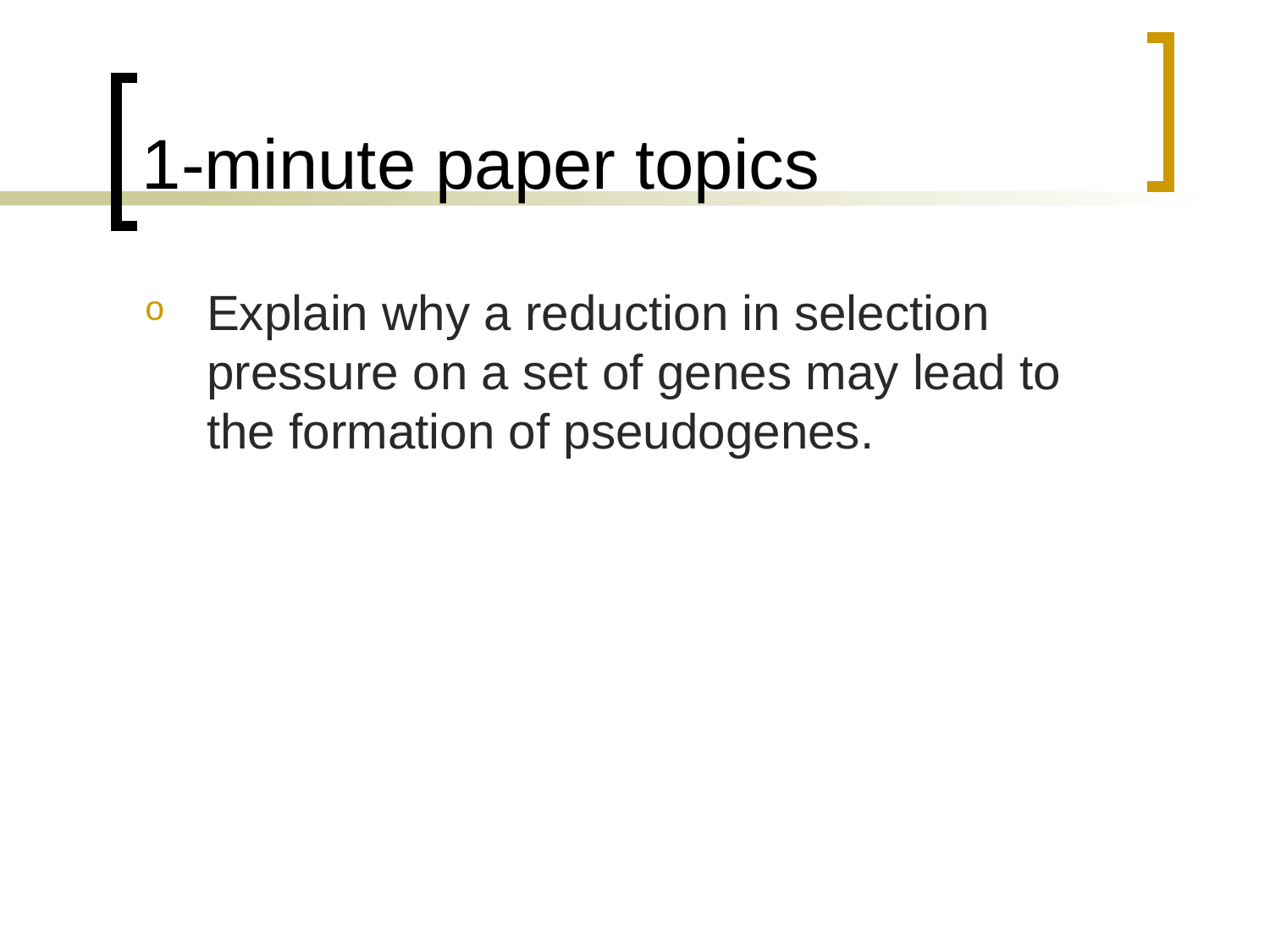

# 1-minute paper topics
Explain why a reduction in selection pressure on a set of genes may lead to the formation of pseudogenes.